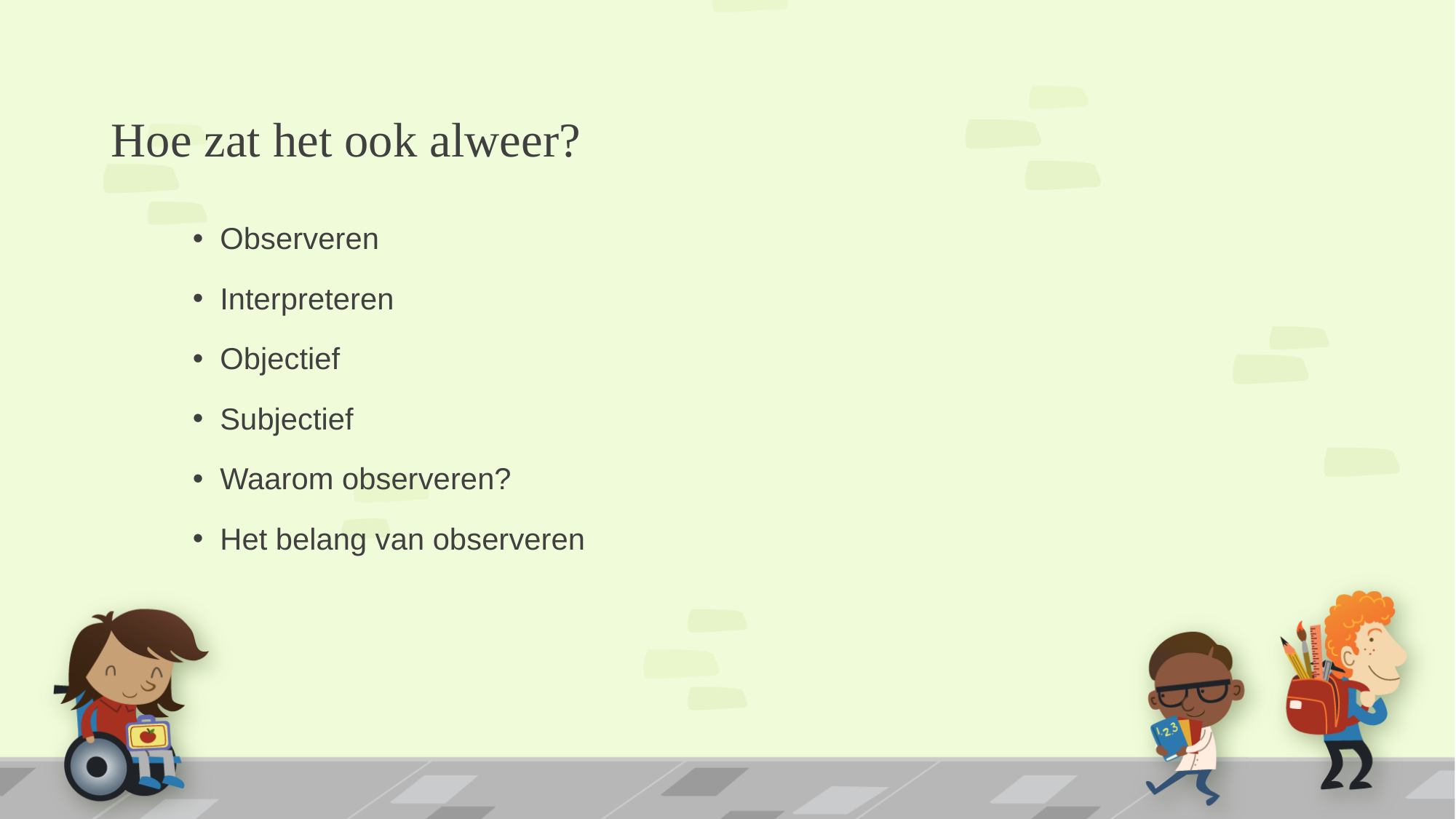

# Hoe zat het ook alweer?
Observeren
Interpreteren
Objectief
Subjectief
Waarom observeren?
Het belang van observeren